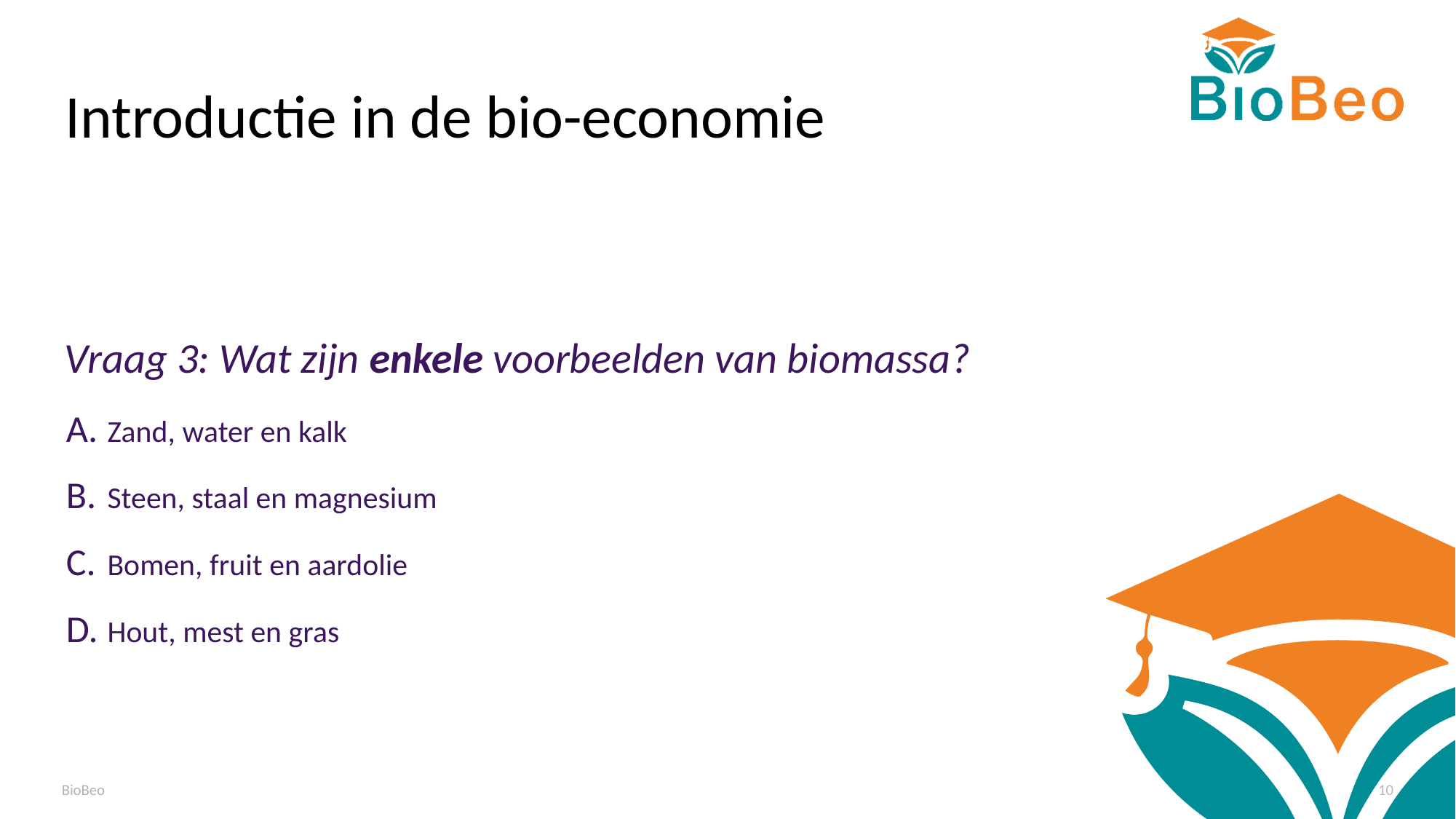

# Introductie in de bio-economie
Vraag 3: Wat zijn enkele voorbeelden van biomassa?
Zand, water en kalk
Steen, staal en magnesium
Bomen, fruit en aardolie
Hout, mest en gras
BioBeo
10